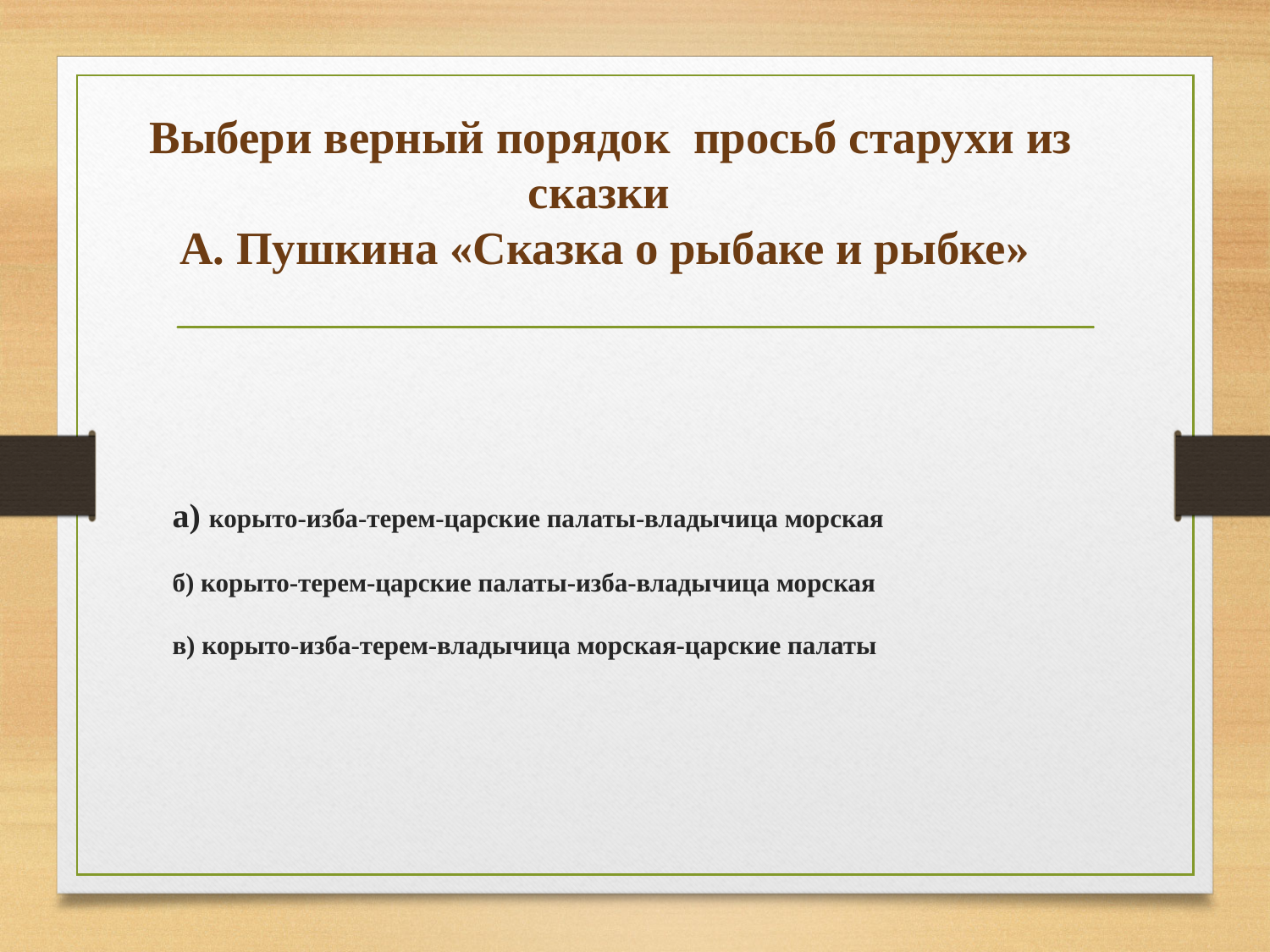

Выбери верный порядок  просьб старухи из сказки
А. Пушкина «Сказка о рыбаке и рыбке»
# а) корыто-изба-терем-царские палаты-владычица морская б) корыто-терем-царские палаты-изба-владычица морская в) корыто-изба-терем-владычица морская-царские палаты